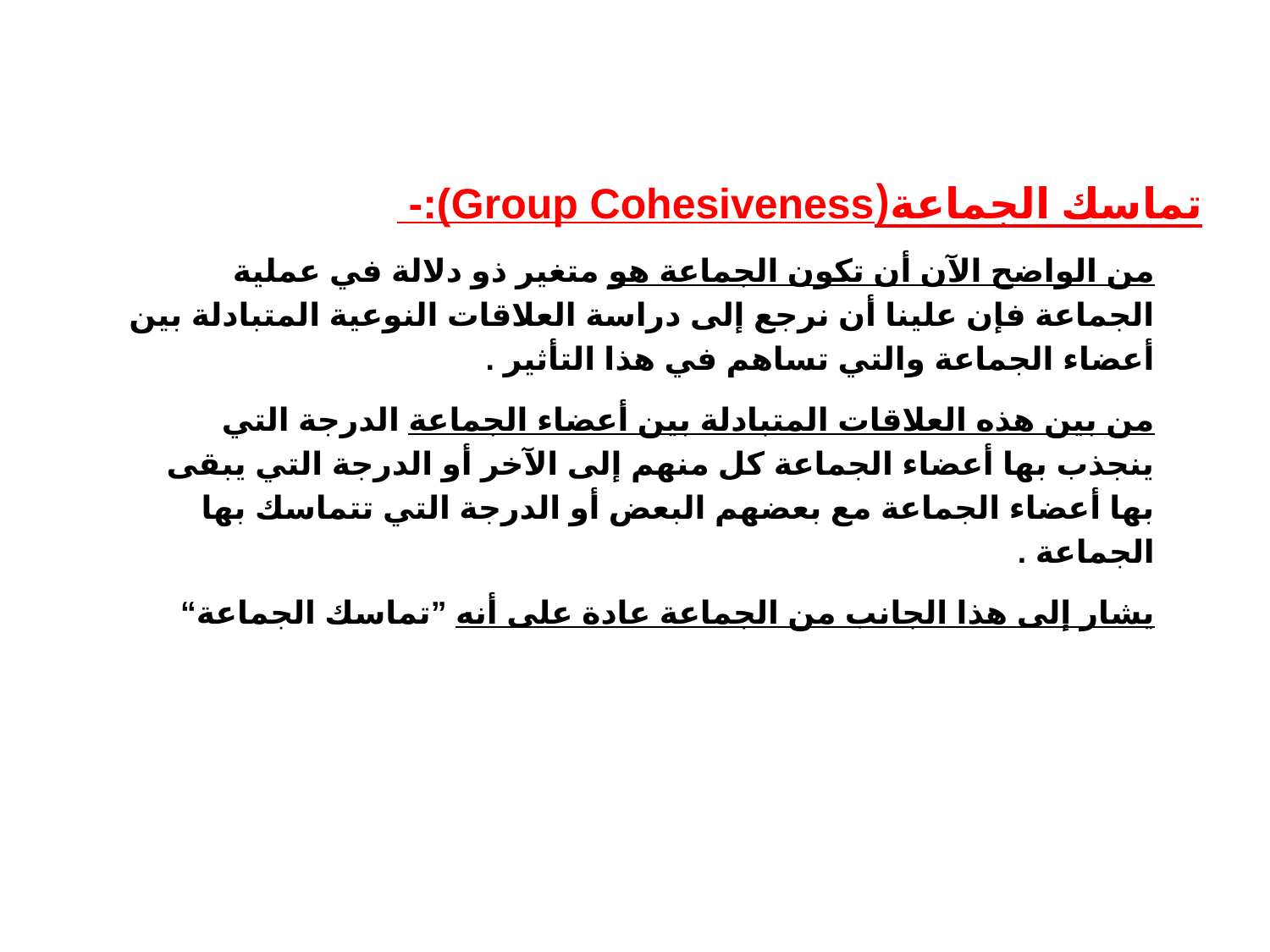

تماسك الجماعة(Group Cohesiveness):-
من الواضح الآن أن تكون الجماعة هو متغير ذو دلالة في عملية الجماعة فإن علينا أن نرجع إلى دراسة العلاقات النوعية المتبادلة بين أعضاء الجماعة والتي تساهم في هذا التأثير .
من بين هذه العلاقات المتبادلة بين أعضاء الجماعة الدرجة التي ينجذب بها أعضاء الجماعة كل منهم إلى الآخر أو الدرجة التي يبقى بها أعضاء الجماعة مع بعضهم البعض أو الدرجة التي تتماسك بها الجماعة .
يشار إلى هذا الجانب من الجماعة عادة على أنه ”تماسك الجماعة“